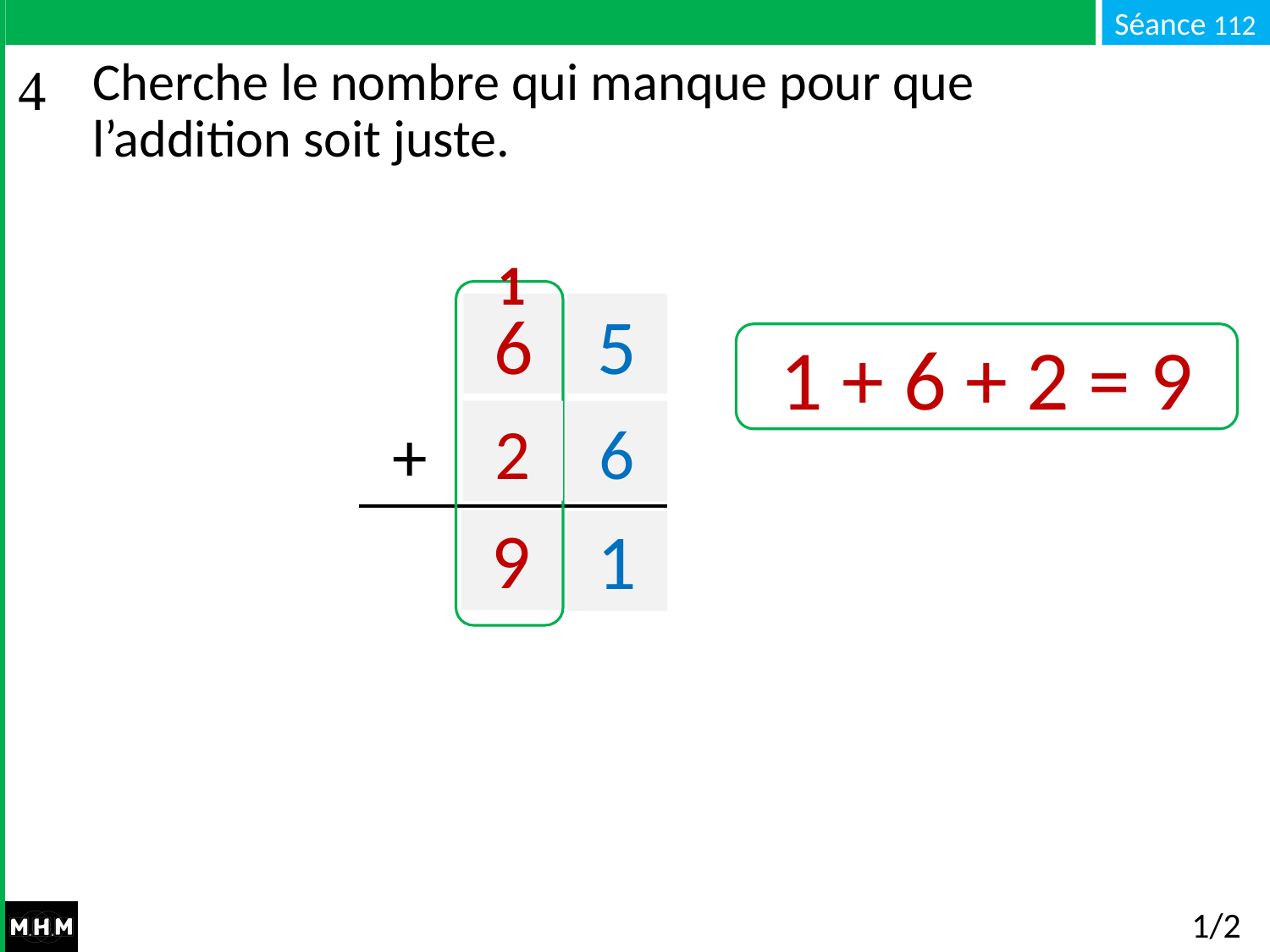

# Cherche le nombre qui manque pour que l’addition soit juste.
1

6
5
1 + 6 + 2 = 9
+
2
…
6
…
9
1
1/2